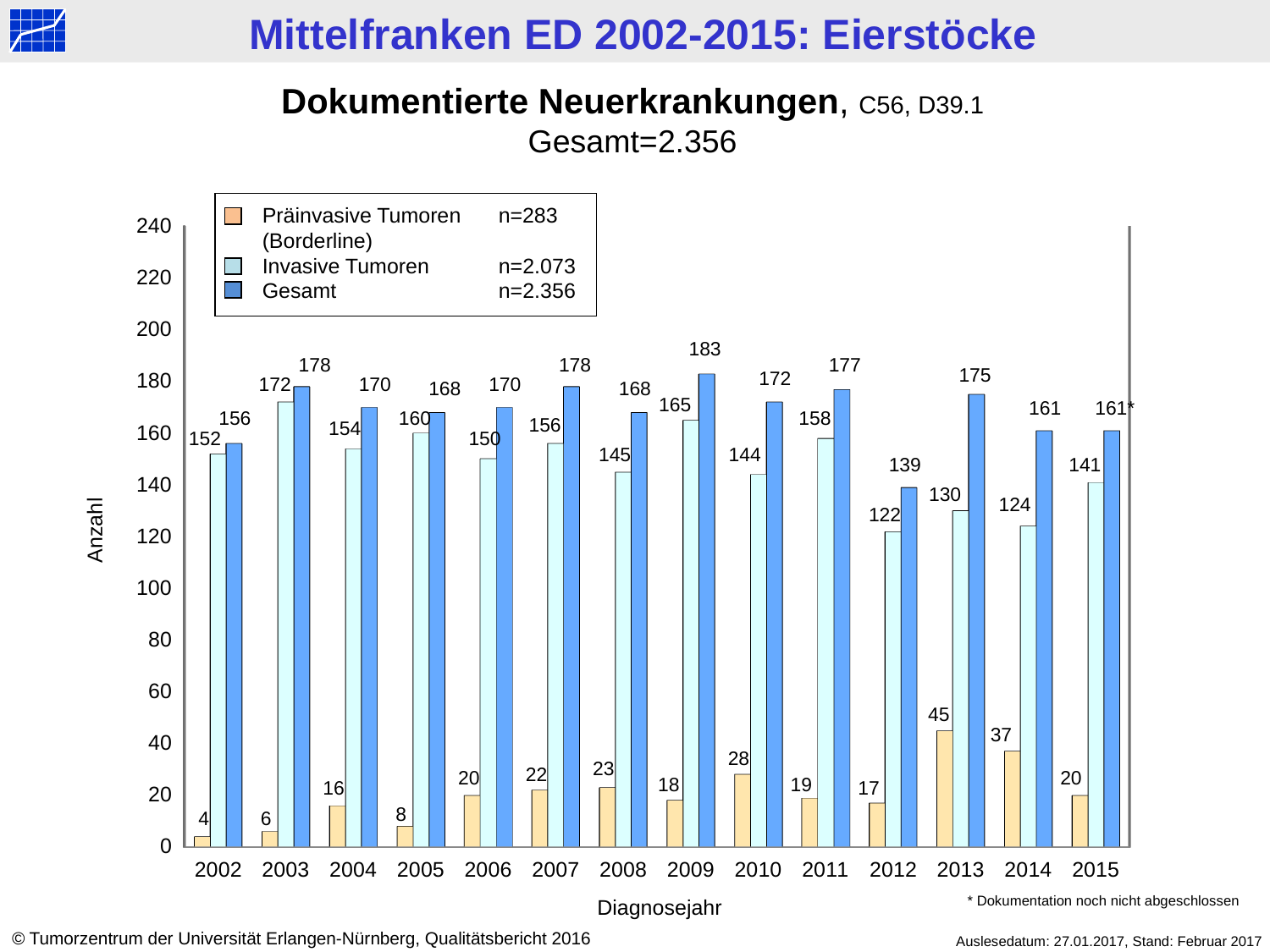

Dokumentierte Neuerkrankungen, C56, D39.1
Gesamt=2.356

Präinvasive Tumoren	n=	283 (Borderline)
Invasive Tumoren 		n=2.073
Gesamt		n=2.356

[unsupported chart]

183
178
178
177
175
172
172
170
170
168
168
165
161
161*
156
160
158
156
154
152
150
145
144
139
141
130
124
122
Anzahl
45
37
28
23
22
20
20
18
19
16
17
8
4
6
* Dokumentation noch nicht abgeschlossen
Diagnosejahr